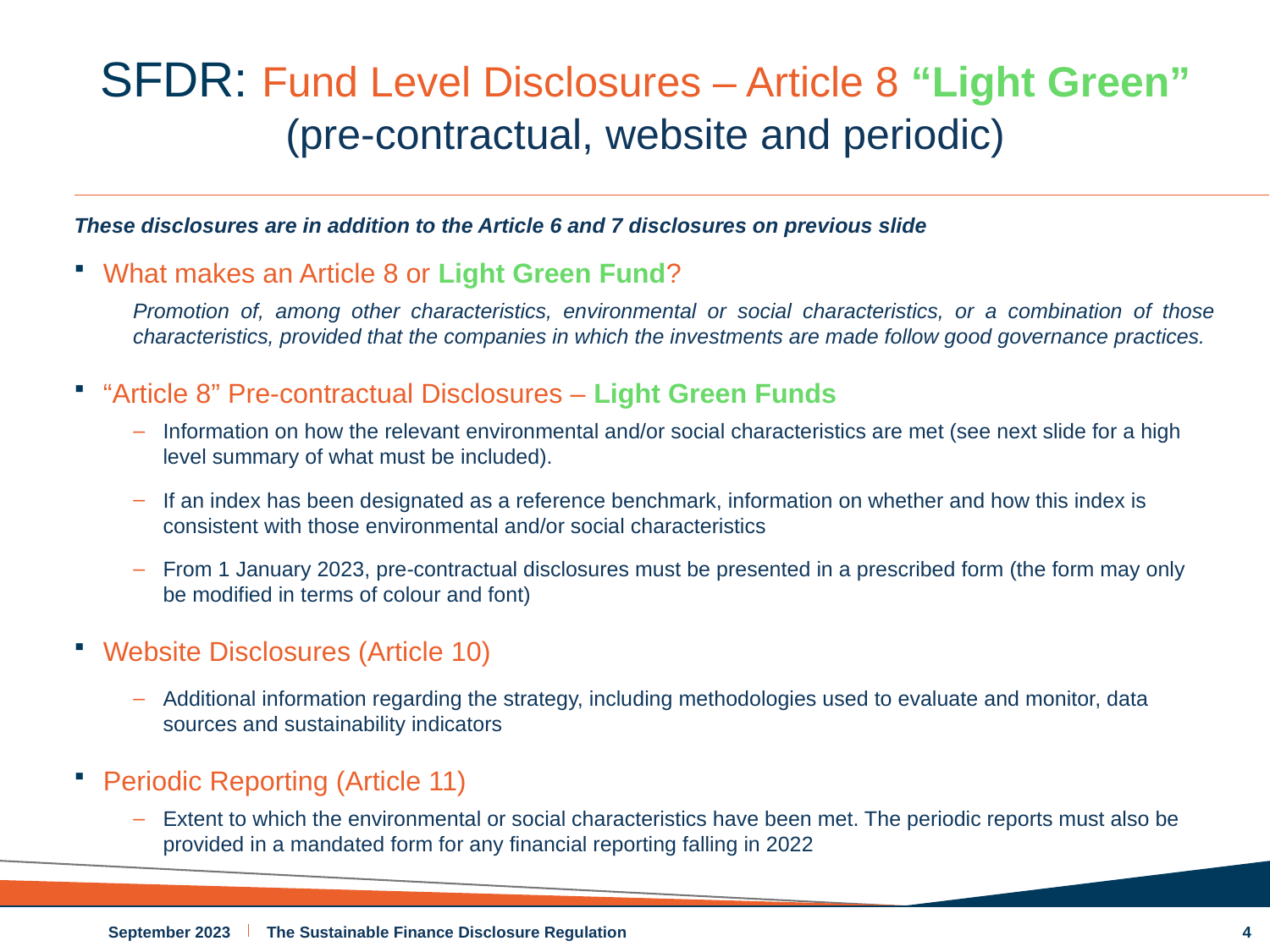

# SFDR: Fund Level Disclosures – Article 8 “Light Green” (pre-contractual, website and periodic)
These disclosures are in addition to the Article 6 and 7 disclosures on previous slide
What makes an Article 8 or Light Green Fund?
Promotion of, among other characteristics, environmental or social characteristics, or a combination of those characteristics, provided that the companies in which the investments are made follow good governance practices.
“Article 8” Pre-contractual Disclosures – Light Green Funds
Information on how the relevant environmental and/or social characteristics are met (see next slide for a high level summary of what must be included).
If an index has been designated as a reference benchmark, information on whether and how this index is consistent with those environmental and/or social characteristics
From 1 January 2023, pre-contractual disclosures must be presented in a prescribed form (the form may only be modified in terms of colour and font)
Website Disclosures (Article 10)
Additional information regarding the strategy, including methodologies used to evaluate and monitor, data sources and sustainability indicators
Periodic Reporting (Article 11)
Extent to which the environmental or social characteristics have been met. The periodic reports must also be provided in a mandated form for any financial reporting falling in 2022
September 2023
The Sustainable Finance Disclosure Regulation
4